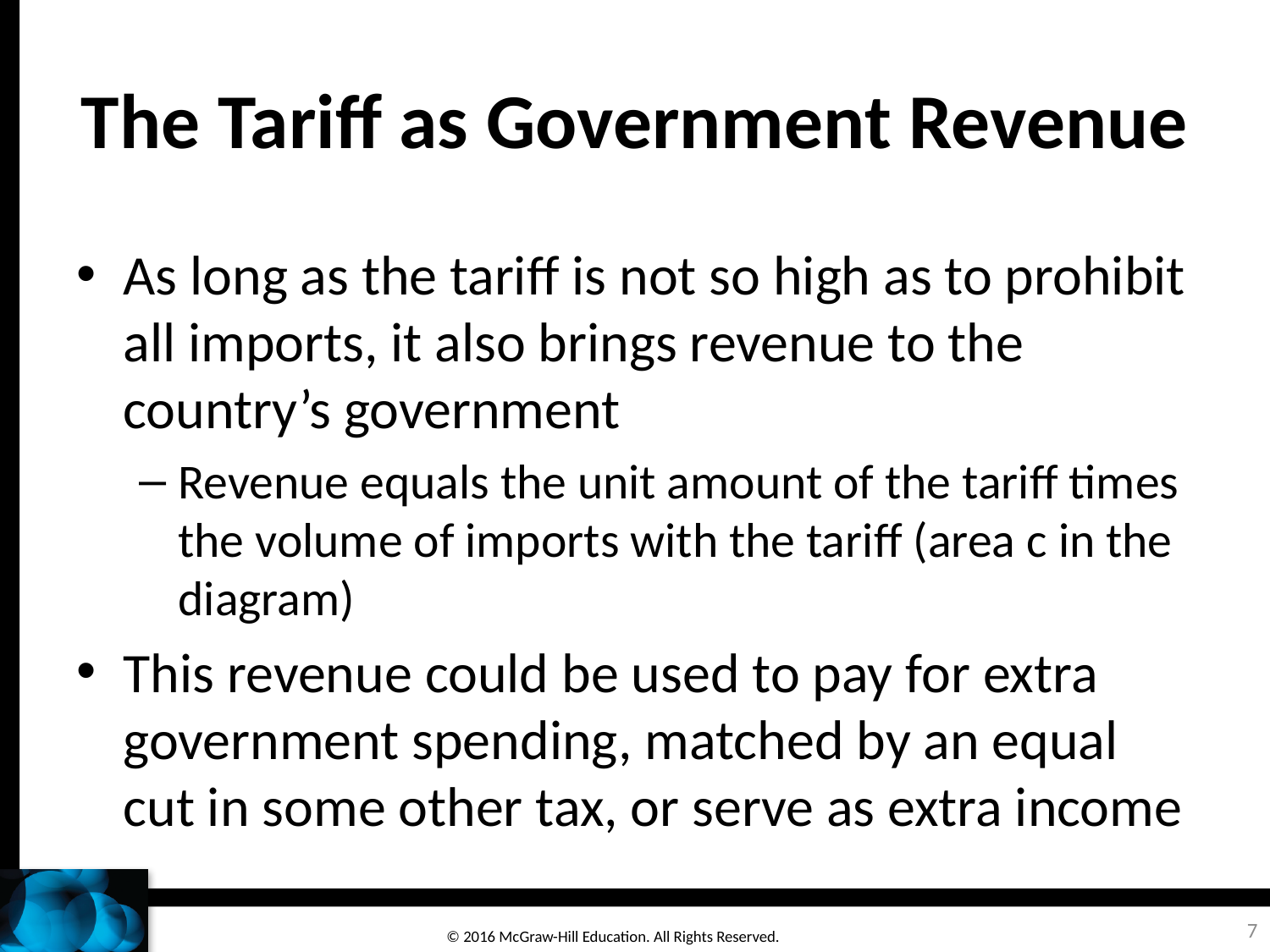

# The Tariff as Government Revenue
As long as the tariff is not so high as to prohibit all imports, it also brings revenue to the country’s government
Revenue equals the unit amount of the tariff times the volume of imports with the tariff (area c in the diagram)
This revenue could be used to pay for extra government spending, matched by an equal cut in some other tax, or serve as extra income
7
© 2016 McGraw-Hill Education. All Rights Reserved.